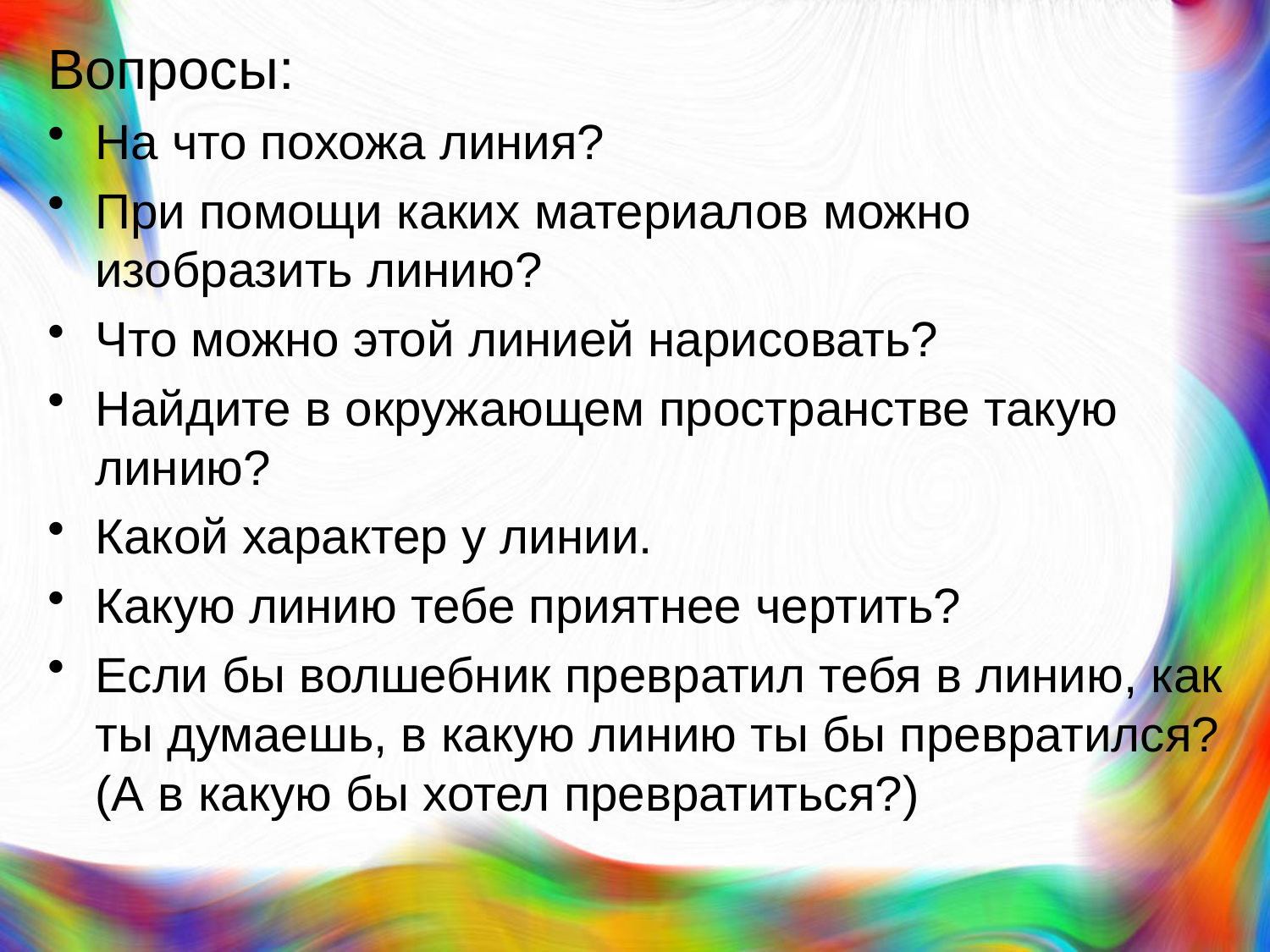

Вопросы:
На что похожа линия?
При помощи каких материалов можно изобразить линию?
Что можно этой линией нарисовать?
Найдите в окружающем пространстве такую линию?
Какой характер у линии.
Какую линию тебе приятнее чертить?
Если бы волшебник превратил тебя в линию, как ты думаешь, в какую линию ты бы превратился? (А в какую бы хотел превратиться?)